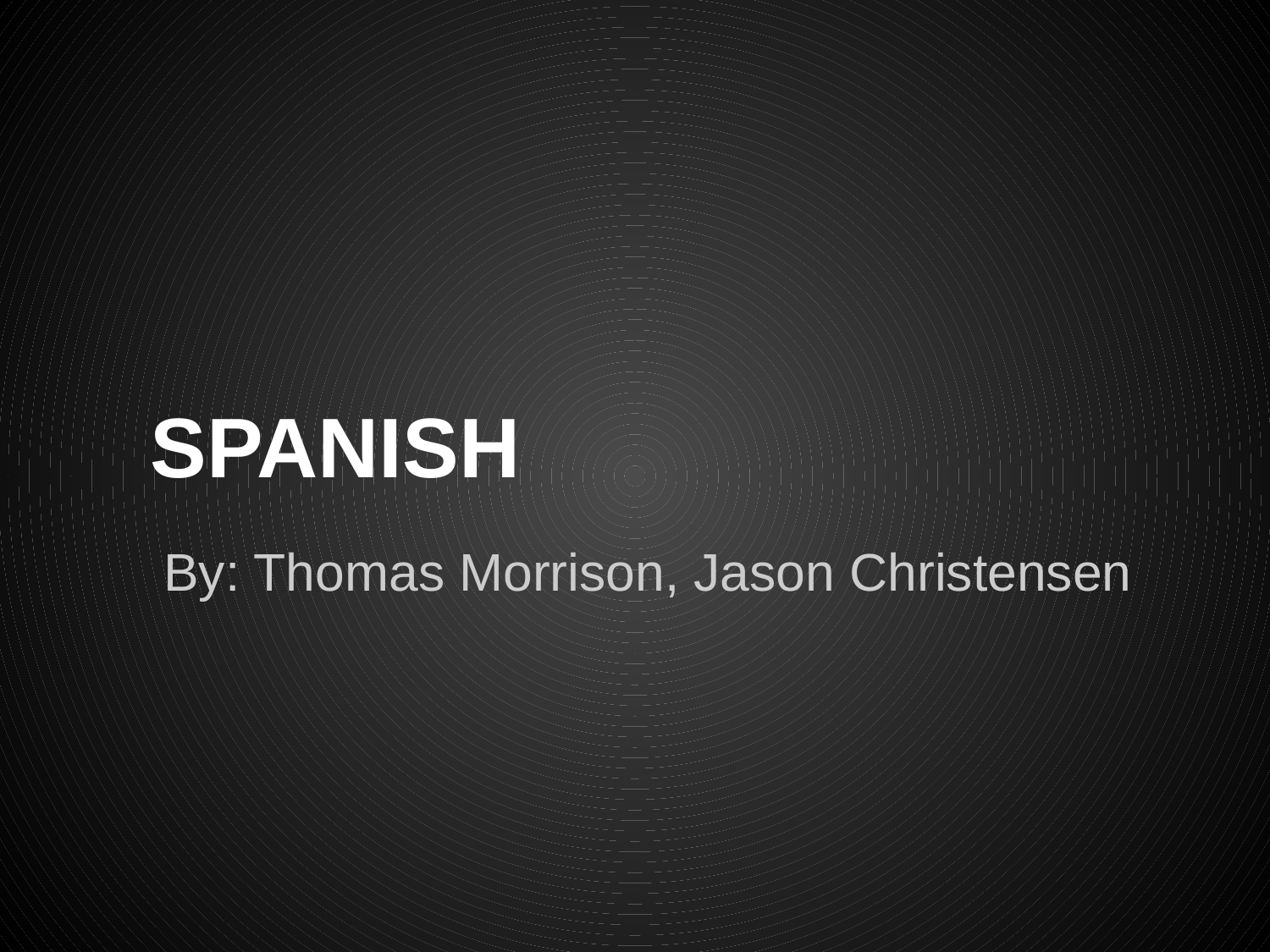

# SPANISH
By: Thomas Morrison, Jason Christensen